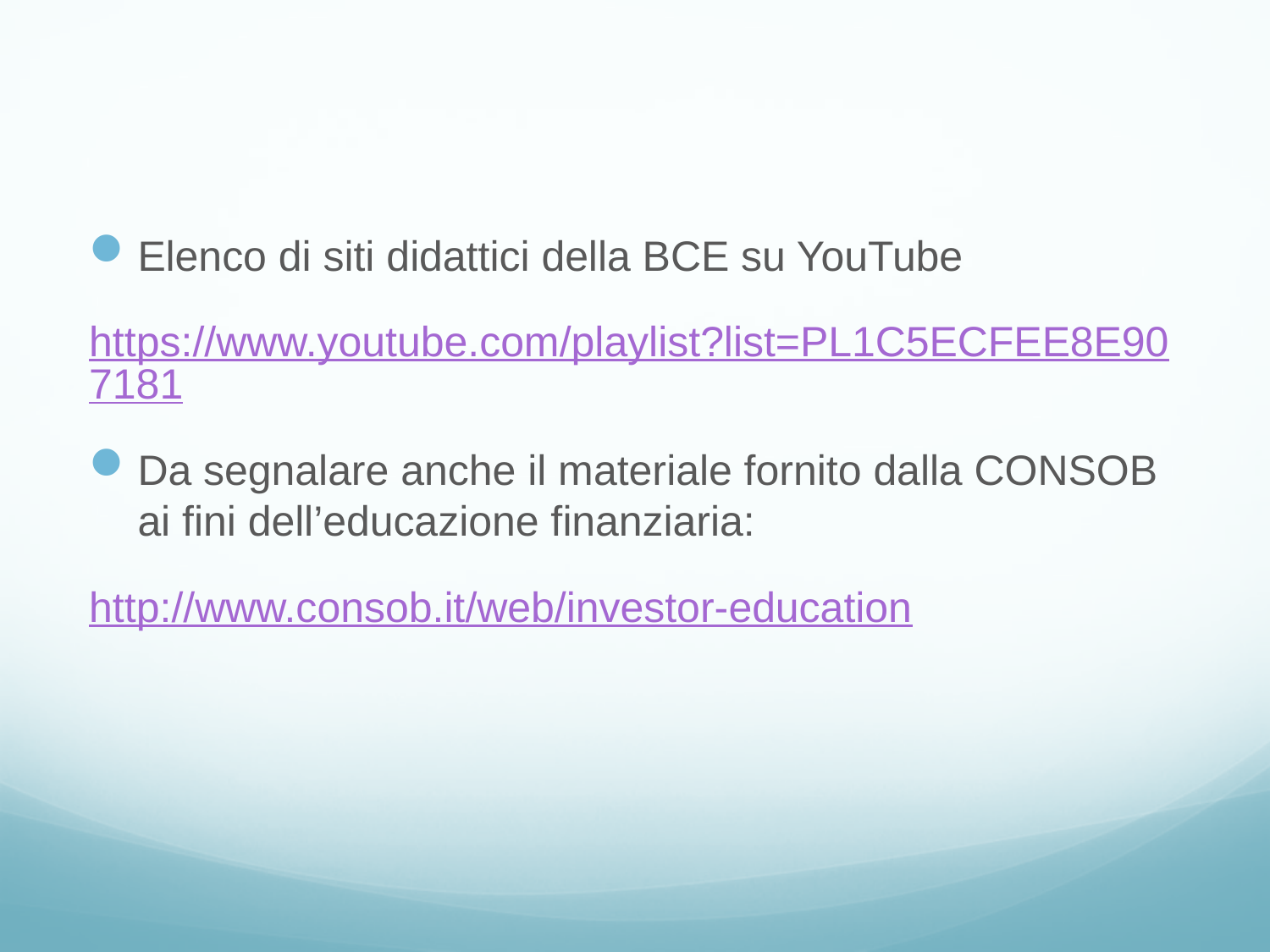

#
Elenco di siti didattici della BCE su YouTube
https://www.youtube.com/playlist?list=PL1C5ECFEE8E907181
Da segnalare anche il materiale fornito dalla CONSOB ai fini dell’educazione finanziaria:
http://www.consob.it/web/investor-education